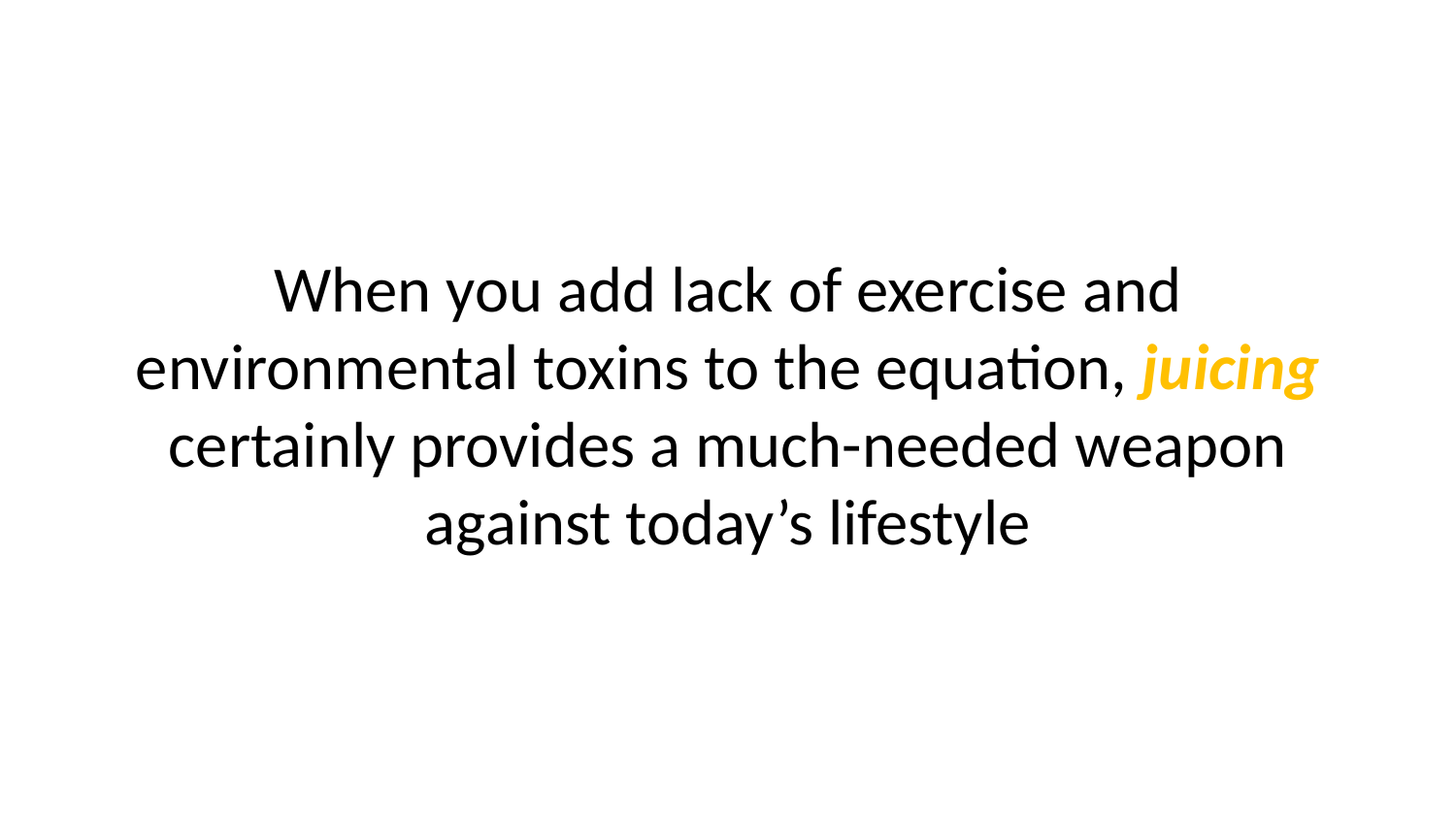

When you add lack of exercise and environmental toxins to the equation, juicing certainly provides a much-needed weapon against today’s lifestyle